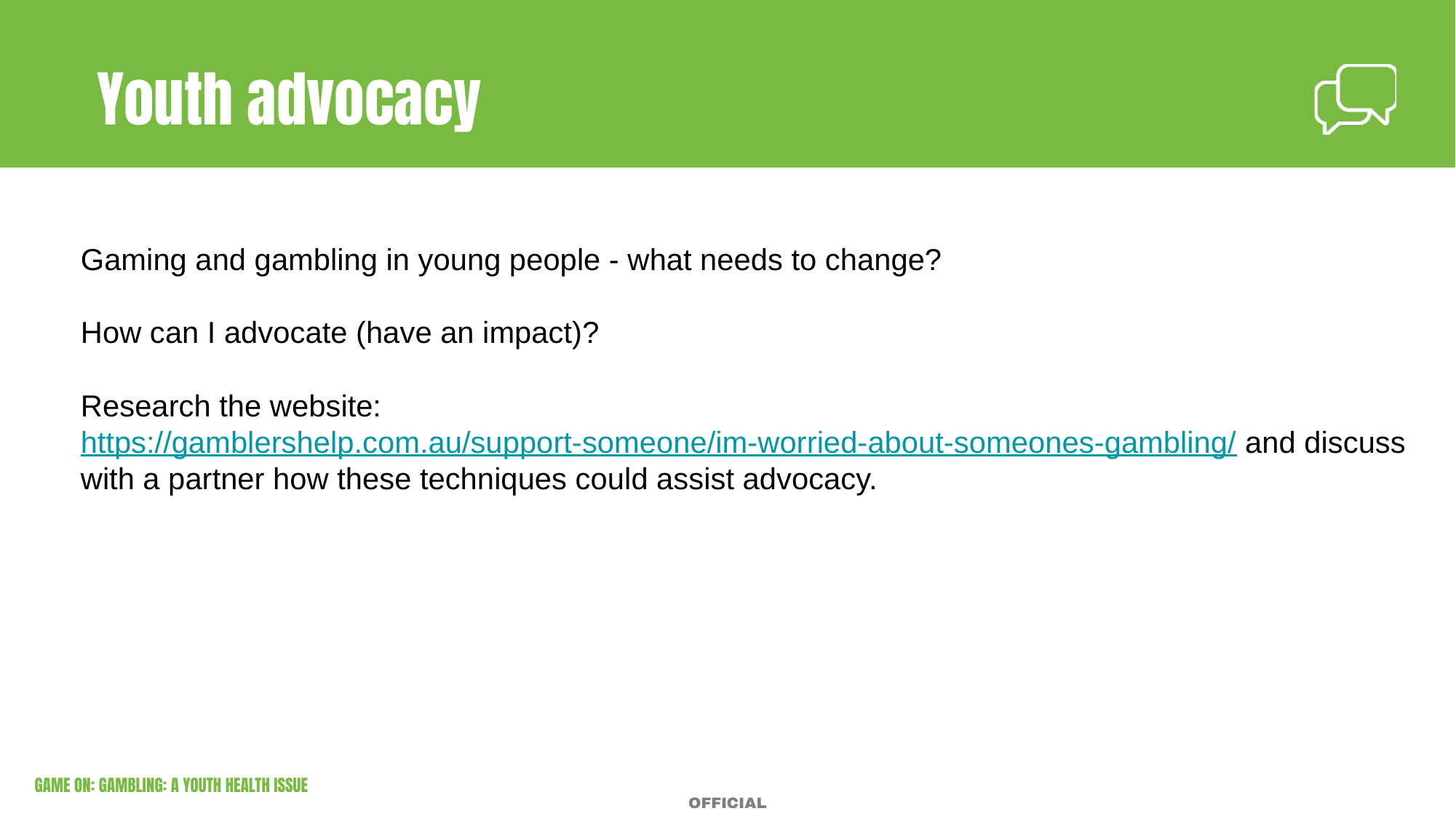

Youth advocacy
Gaming and gambling in young people - what needs to change?
How can I advocate (have an impact)?
Research the website: https://gamblershelp.com.au/support-someone/im-worried-about-someones-gambling/ and discuss with a partner how these techniques could assist advocacy.